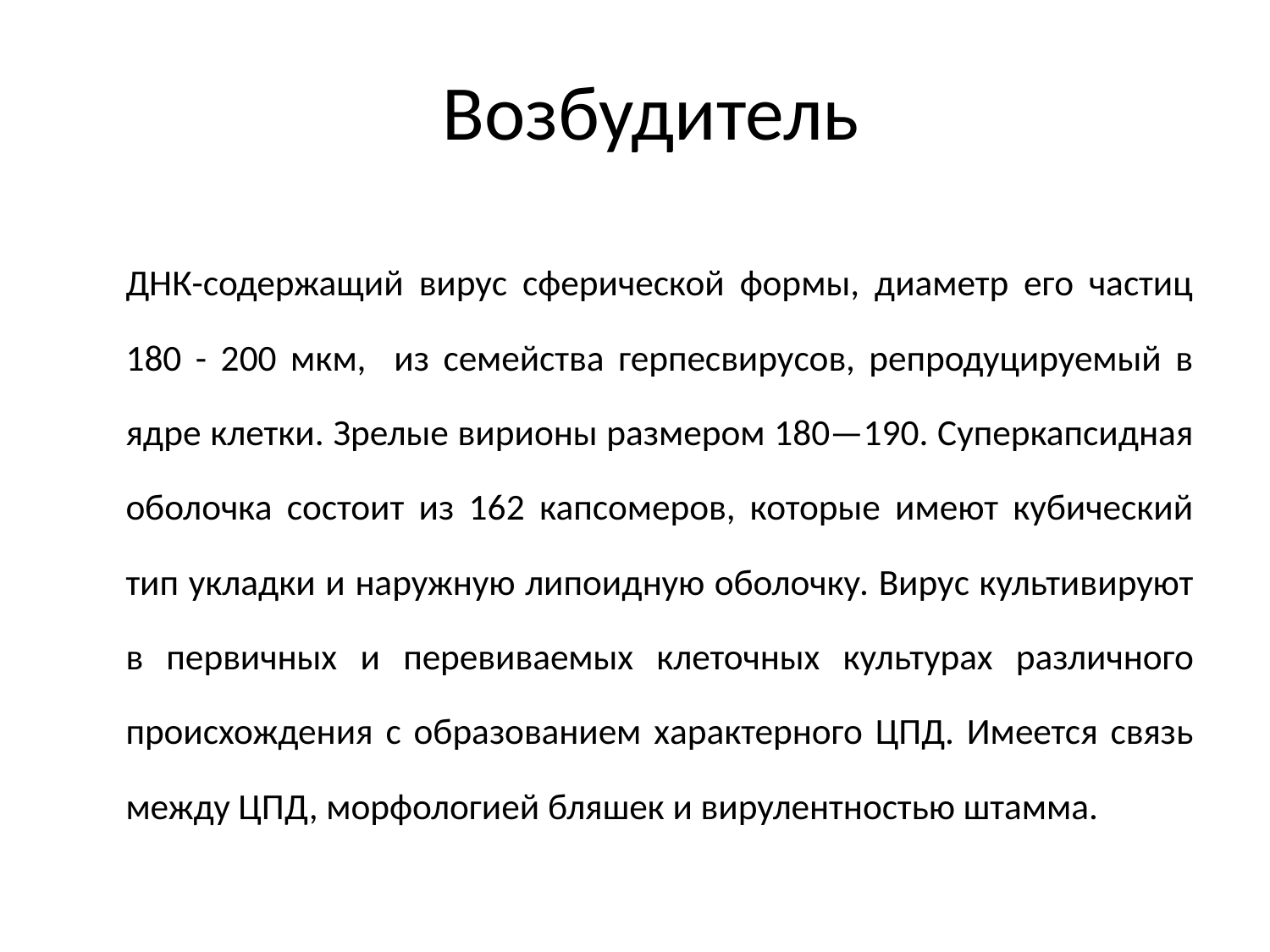

# Возбудитель
		ДНК-содержащий вирус сферической формы, диаметр его частиц 180 - 200 мкм,  из семейства герпесвирусов, репродуцируемый в ядре клетки. Зрелые вирионы размером 180—190. Суперкапсидная оболочка состоит из 162 капсомеров, которые имеют кубический тип укладки и наружную липоидную оболочку. Вирус культивируют в первичных и перевиваемых клеточных культурах различного происхождения с образованием характерного ЦПД. Имеется связь между ЦПД, морфологией бляшек и вирулентностью штамма.